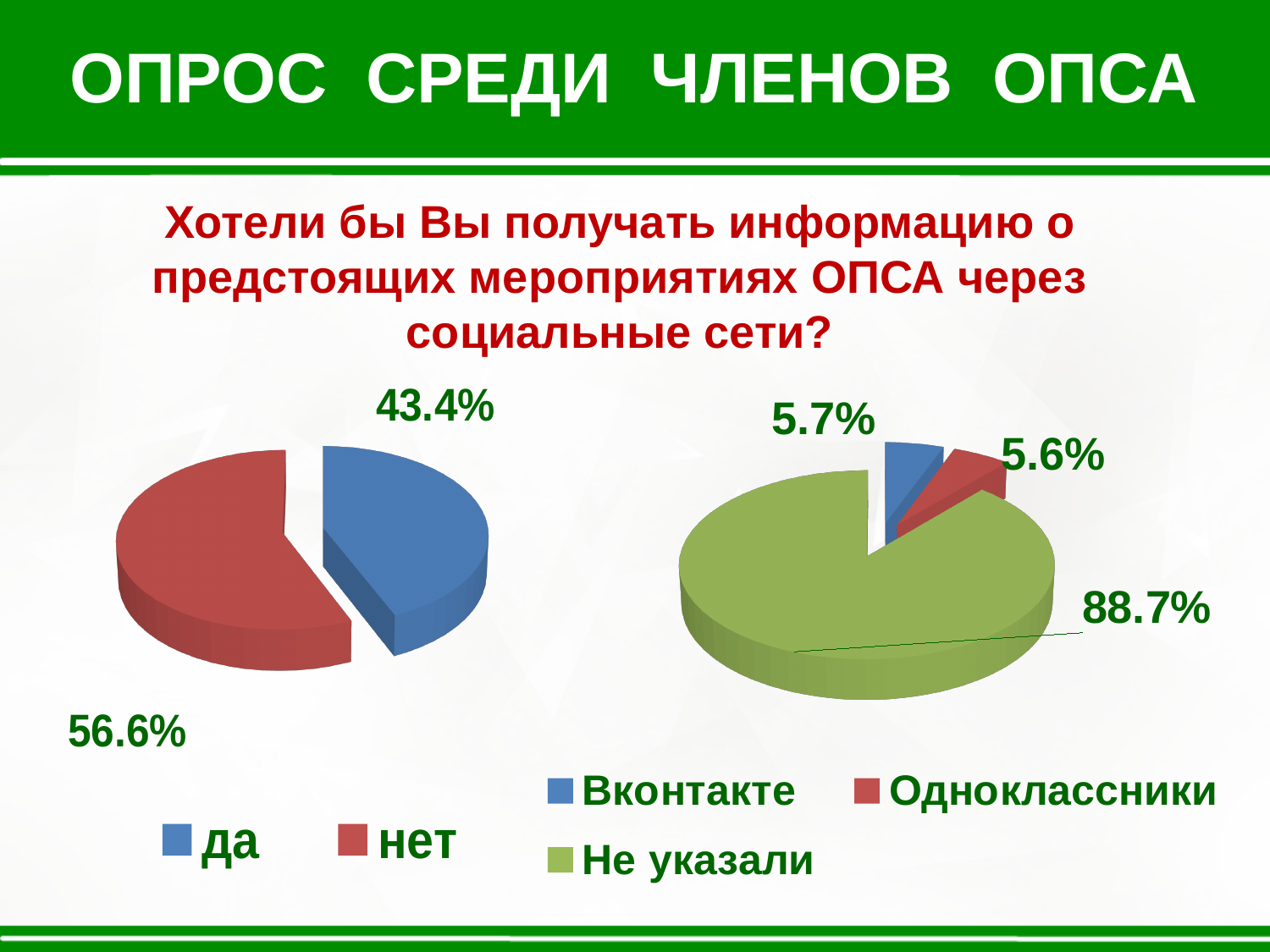

ОПРОС  СРЕДИ  ЧЛЕНОВ  ОПСА
Хотели бы Вы получать информацию о предстоящих мероприятиях ОПСА через социальные сети?

[unsupported chart]

[unsupported chart]